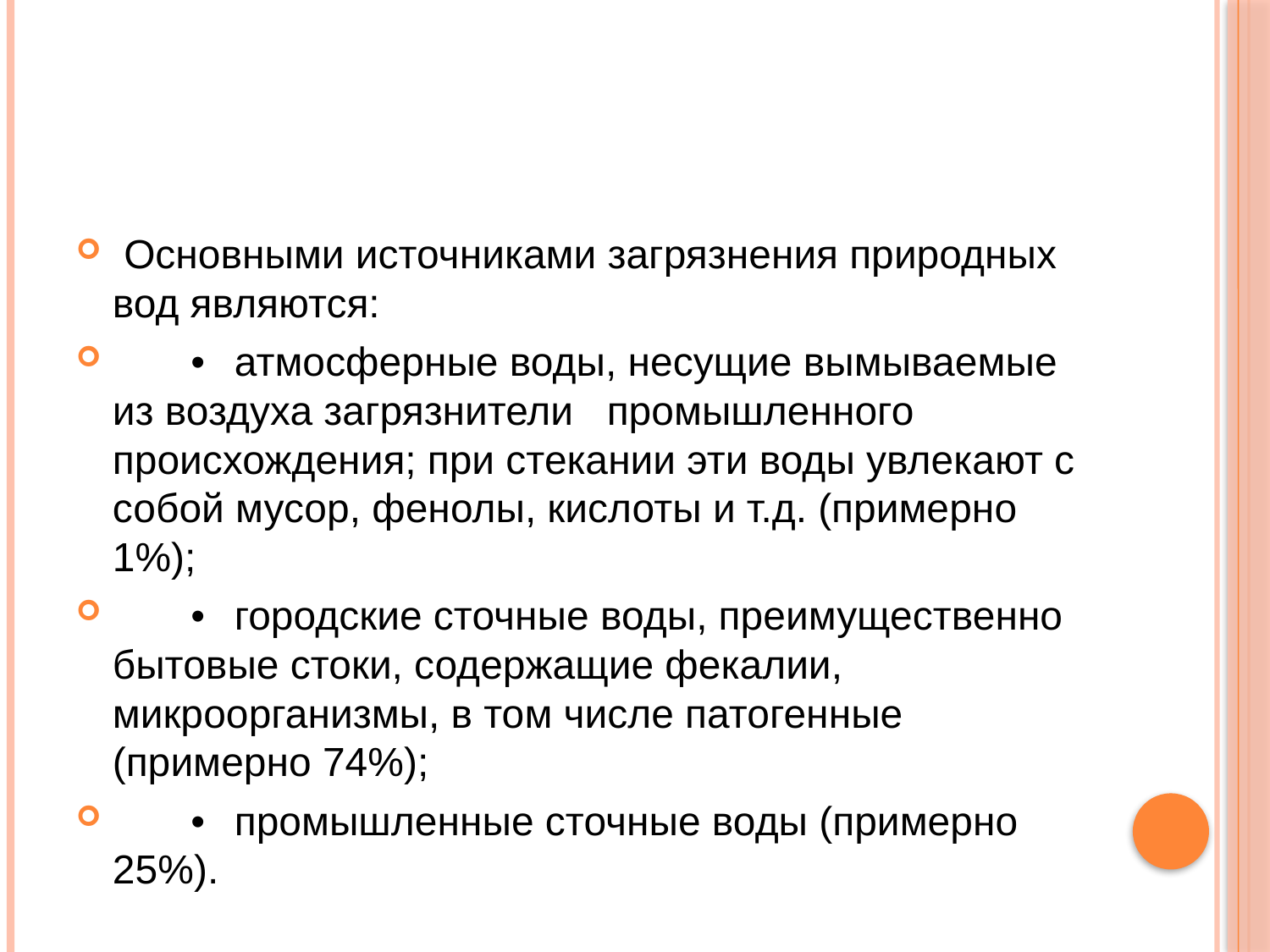

#
 Основными источниками загрязнения природных вод являются:
       •	атмосферные воды, несущие вымываемые из воздуха загрязнители   промышленного происхождения; при стекании эти воды увлекают с собой мусор, фенолы, кислоты и т.д. (примерно 1%);
       •	городские сточные воды, преимущественно бытовые стоки, содержащие фекалии, микроорганизмы, в том числе патогенные (примерно 74%);
       •	промышленные сточные воды (примерно 25%).